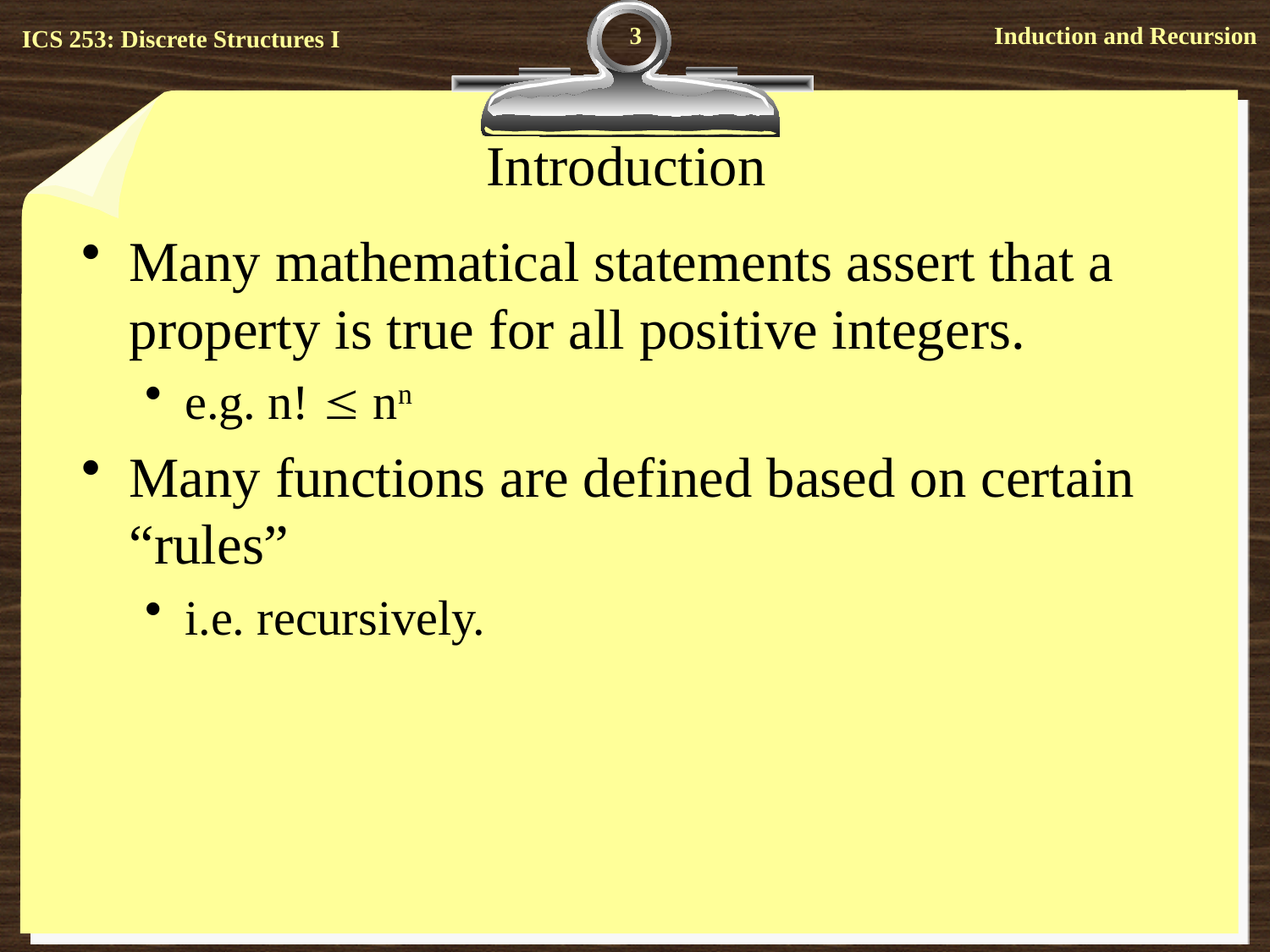

3
# Introduction
Many mathematical statements assert that a property is true for all positive integers.
e.g. n! ≤ nn
Many functions are defined based on certain “rules”
i.e. recursively.